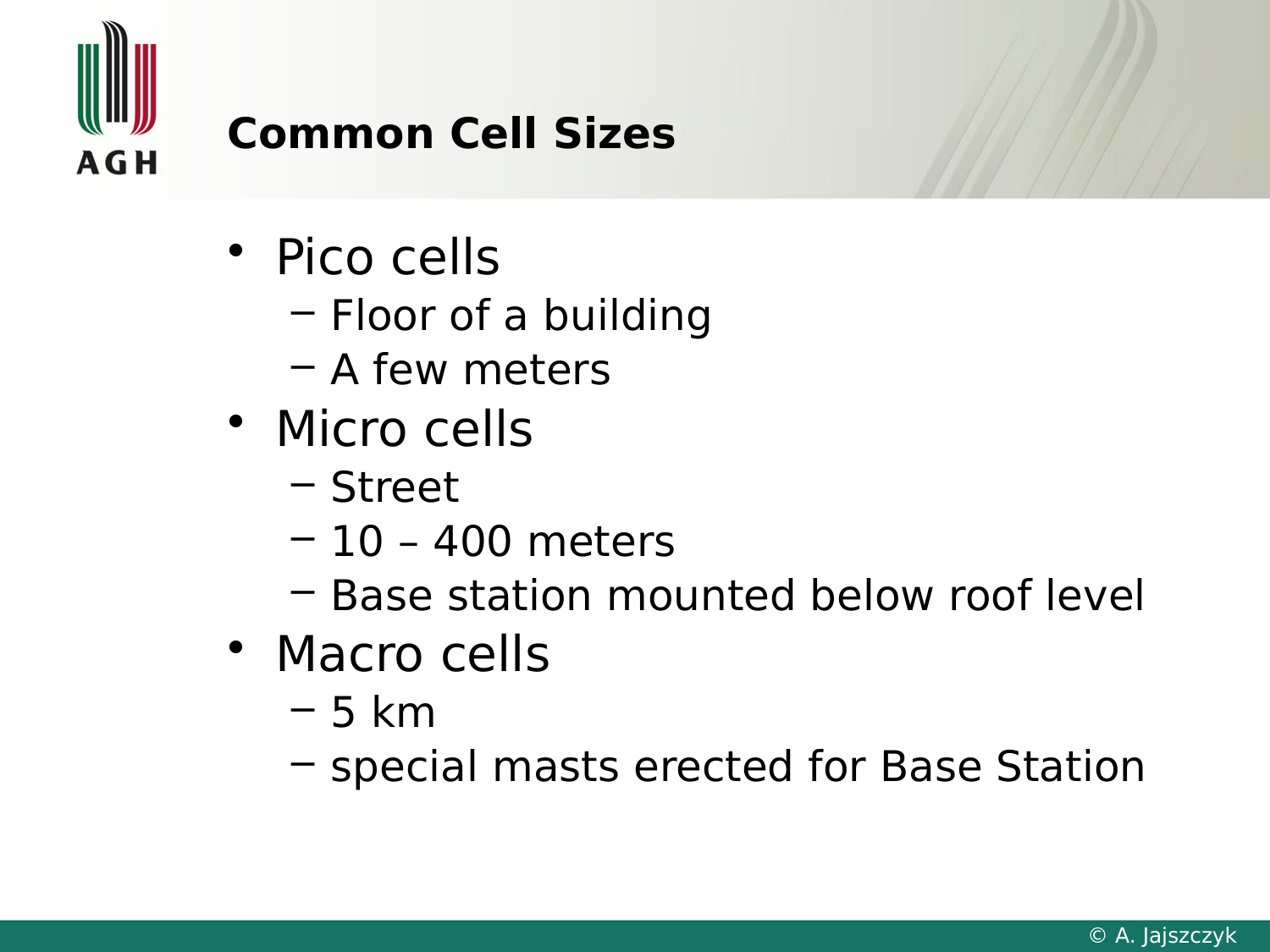

# Common Cell Sizes
Pico cells
Floor of a building
A few meters
Micro cells
Street
10 – 400 meters
Base station mounted below roof level
Macro cells
5 km
special masts erected for Base Station